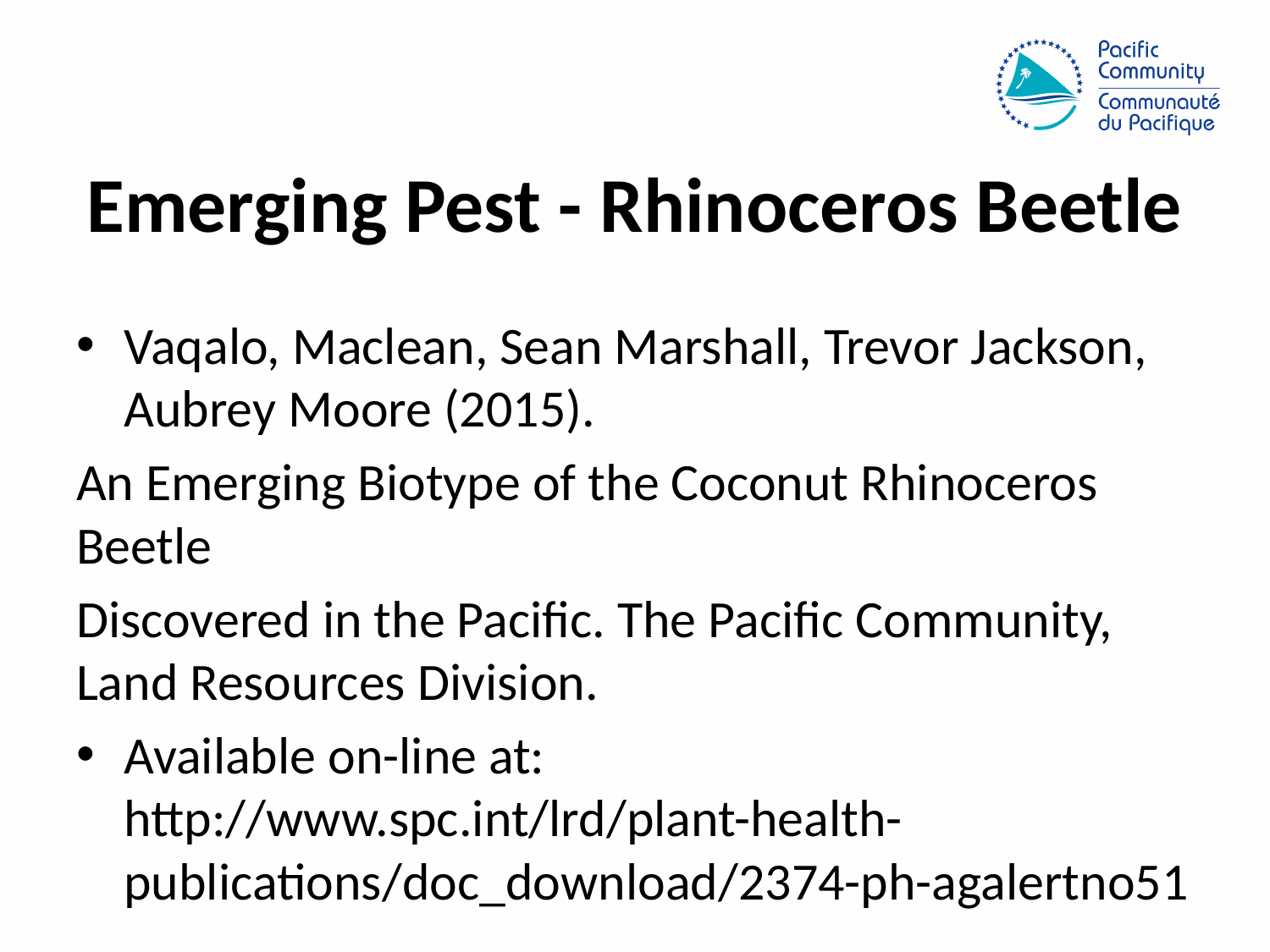

# Emerging Pest - Rhinoceros Beetle
Vaqalo, Maclean, Sean Marshall, Trevor Jackson, Aubrey Moore (2015).
An Emerging Biotype of the Coconut Rhinoceros Beetle
Discovered in the Pacific. The Pacific Community, Land Resources Division.
Available on-line at:  http://www.spc.int/lrd/plant-health-publications/doc_download/2374-ph-agalertno51